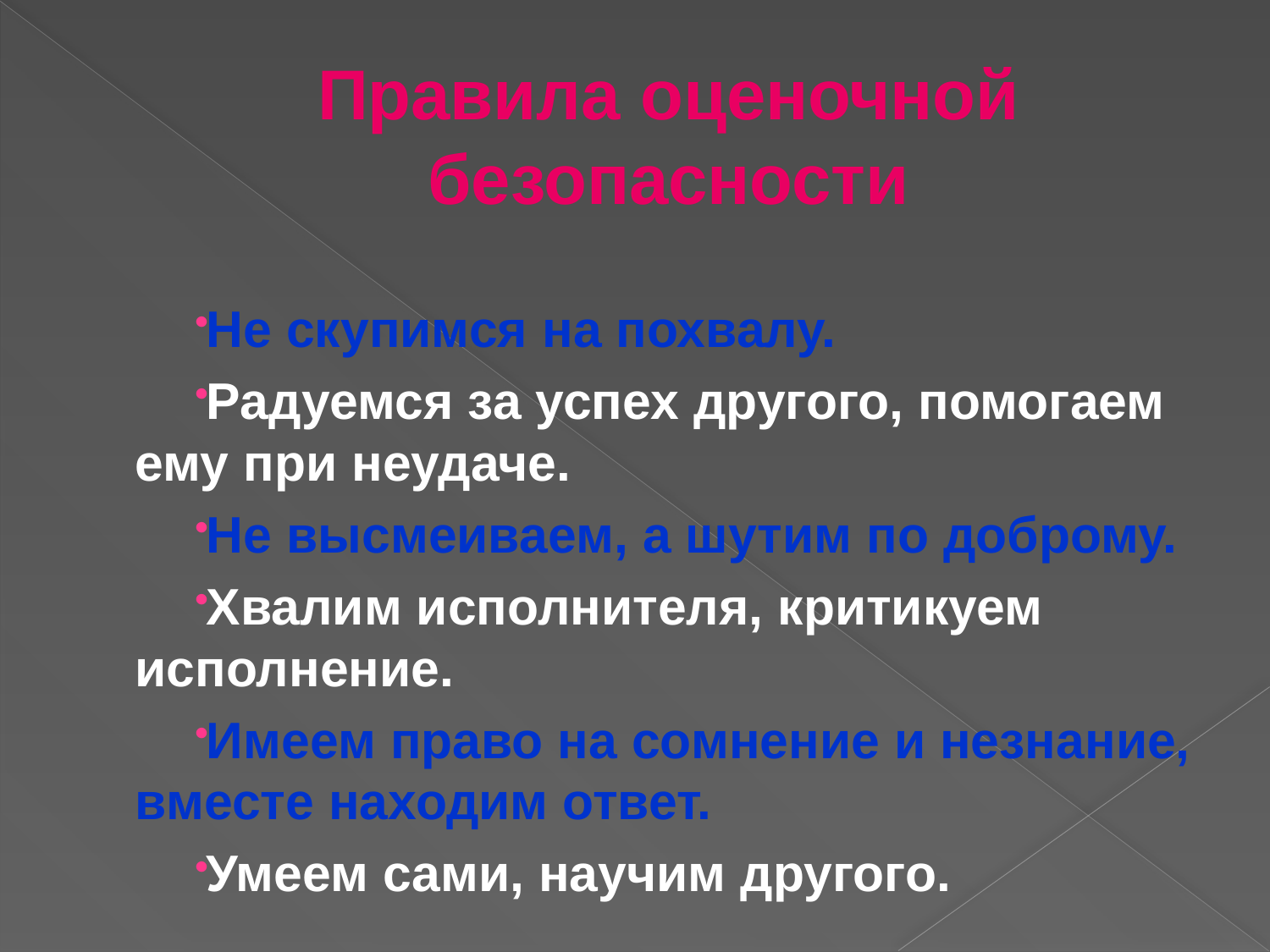

# Правила оценочной безопасности

Не скупимся на похвалу.
Радуемся за успех другого, помогаем ему при неудаче.
Не высмеиваем, а шутим по доброму.
Хвалим исполнителя, критикуем исполнение.
Имеем право на сомнение и незнание, вместе находим ответ.
Умеем сами, научим другого.